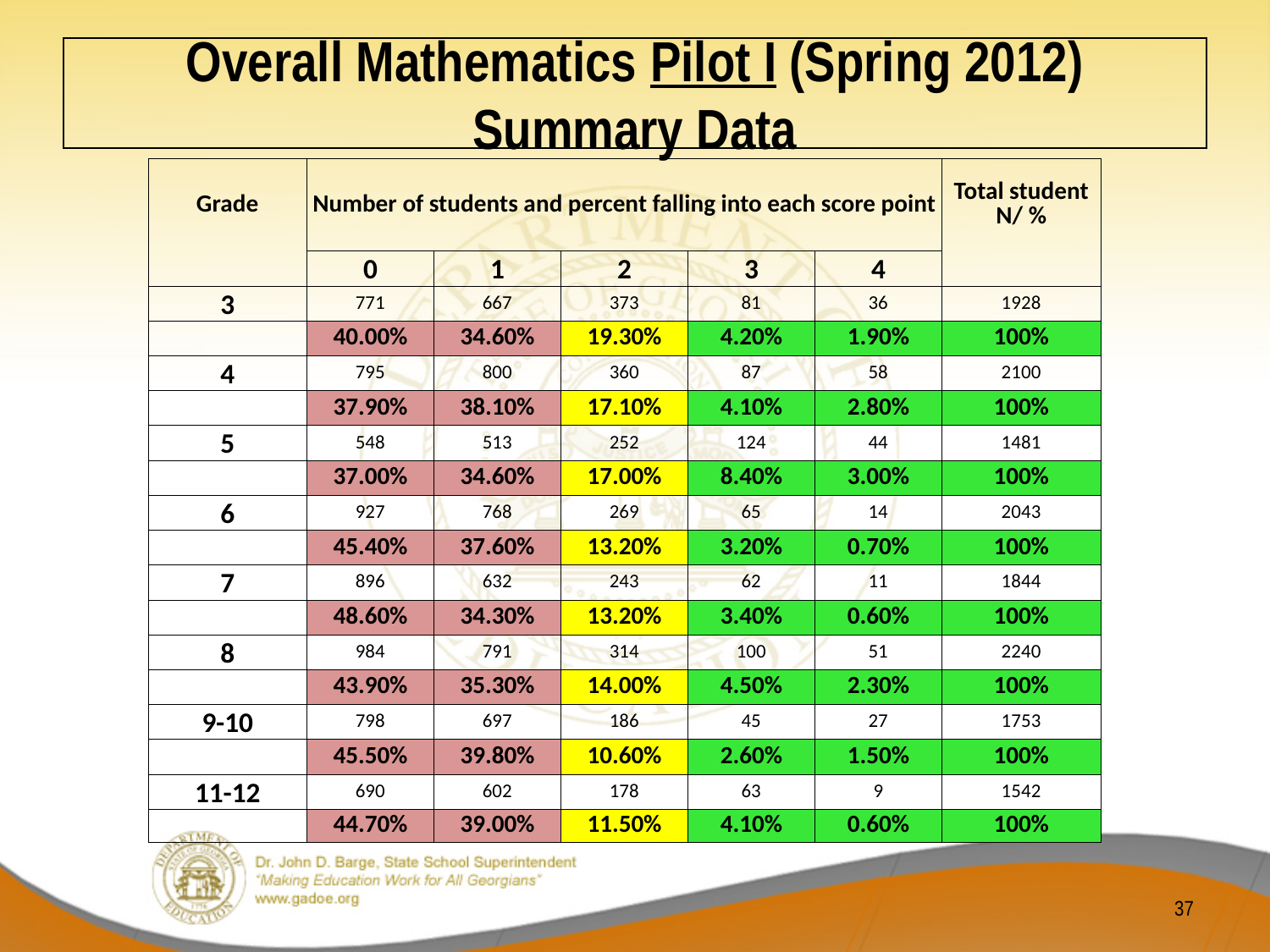

# Overall Mathematics Pilot I (Spring 2012) Summary Data
| Grade | Number of students and percent falling into each score point |  |  |  |  | Total student N/ % |
| --- | --- | --- | --- | --- | --- | --- |
|  | 0 | 1 | 2 | 3 | 4 |  |
| 3 | 771 | 667 | 373 | 81 | 36 | 1928 |
|  | 40.00% | 34.60% | 19.30% | 4.20% | 1.90% | 100% |
| 4 | 795 | 800 | 360 | 87 | 58 | 2100 |
|  | 37.90% | 38.10% | 17.10% | 4.10% | 2.80% | 100% |
| 5 | 548 | 513 | 252 | 124 | 44 | 1481 |
|  | 37.00% | 34.60% | 17.00% | 8.40% | 3.00% | 100% |
| 6 | 927 | 768 | 269 | 65 | 14 | 2043 |
|  | 45.40% | 37.60% | 13.20% | 3.20% | 0.70% | 100% |
| 7 | 896 | 632 | 243 | 62 | 11 | 1844 |
|  | 48.60% | 34.30% | 13.20% | 3.40% | 0.60% | 100% |
| 8 | 984 | 791 | 314 | 100 | 51 | 2240 |
|  | 43.90% | 35.30% | 14.00% | 4.50% | 2.30% | 100% |
| 9-10 | 798 | 697 | 186 | 45 | 27 | 1753 |
|  | 45.50% | 39.80% | 10.60% | 2.60% | 1.50% | 100% |
| 11-12 | 690 | 602 | 178 | 63 | 9 | 1542 |
|  | 44.70% | 39.00% | 11.50% | 4.10% | 0.60% | 100% |
37